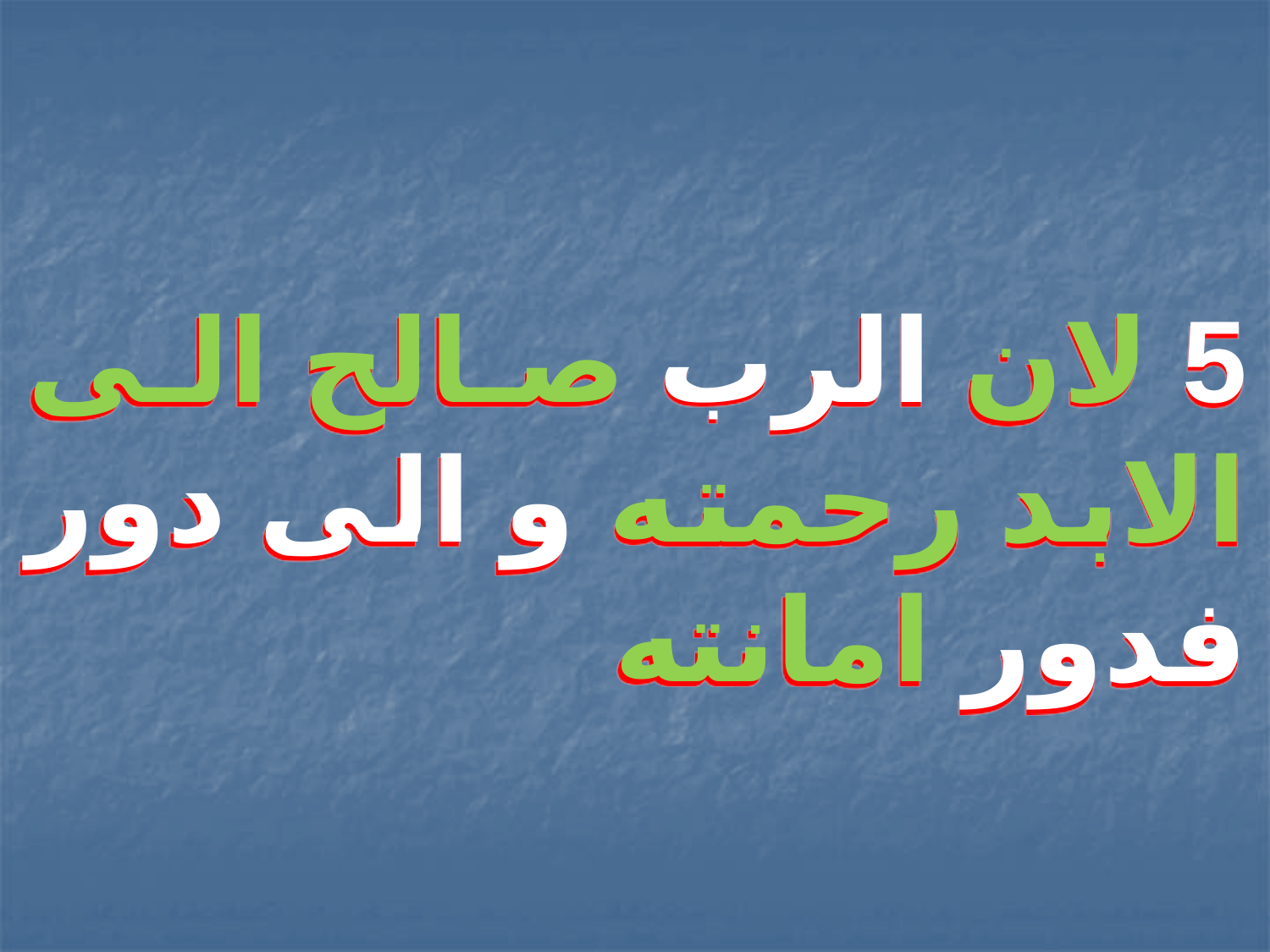

5 لان الرب صالح الى الابد رحمته و الى دور فدور امانته